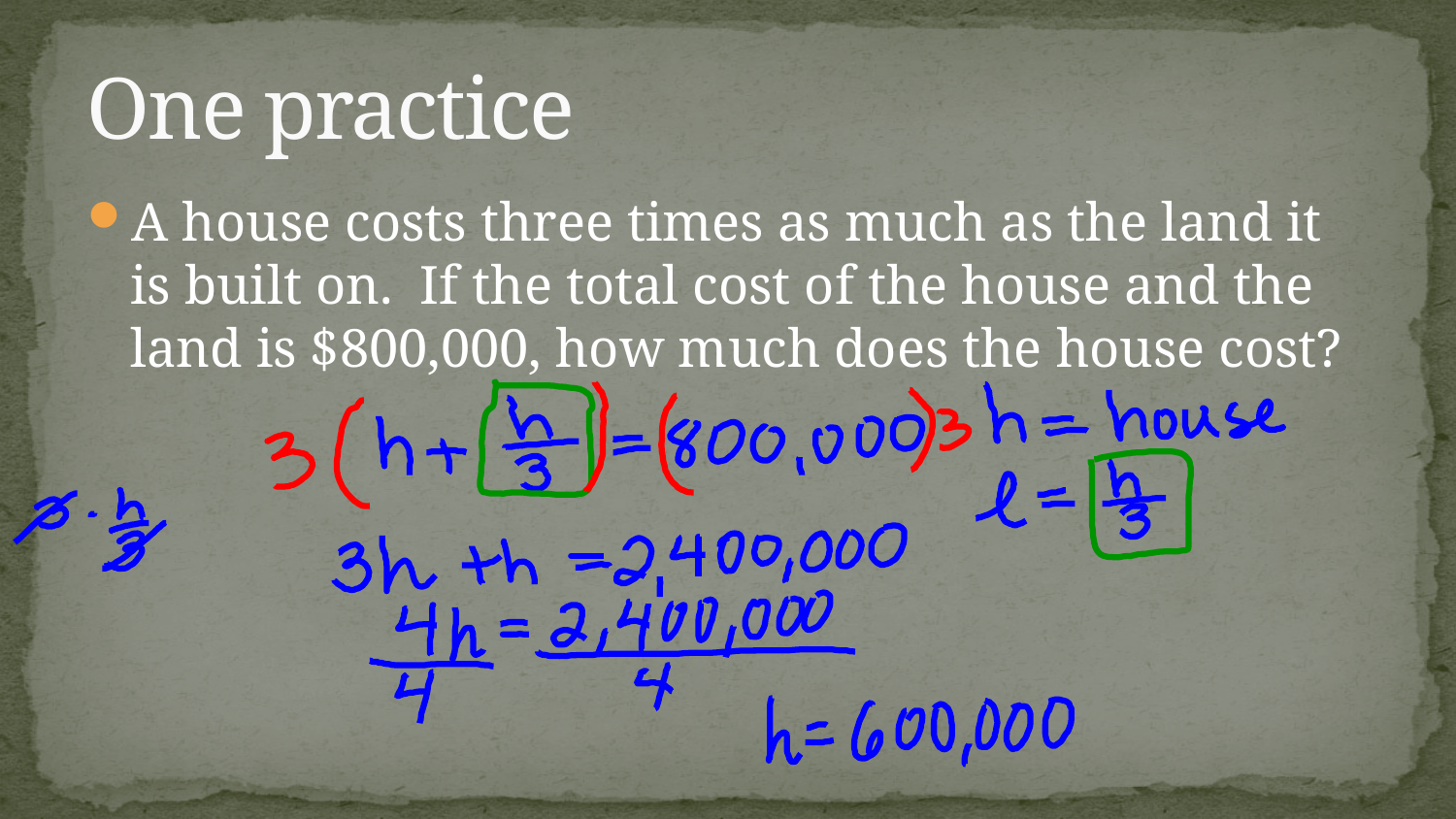

# One practice
A house costs three times as much as the land it is built on.  If the total cost of the house and the land is $800,000, how much does the house cost?